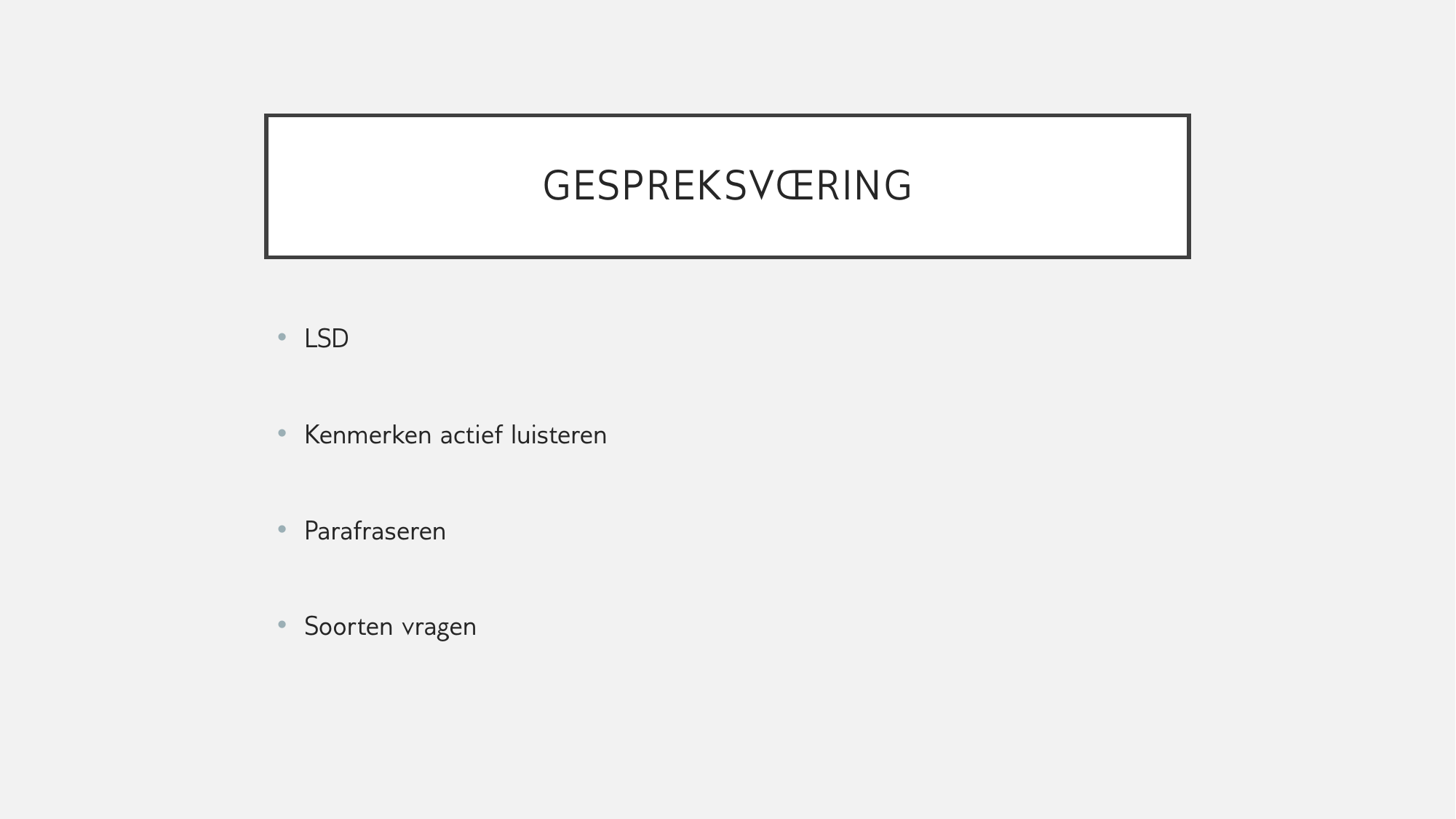

# gespreksvoering
LSD

Kenmerken actief luisteren

Parafraseren

Soorten vragen